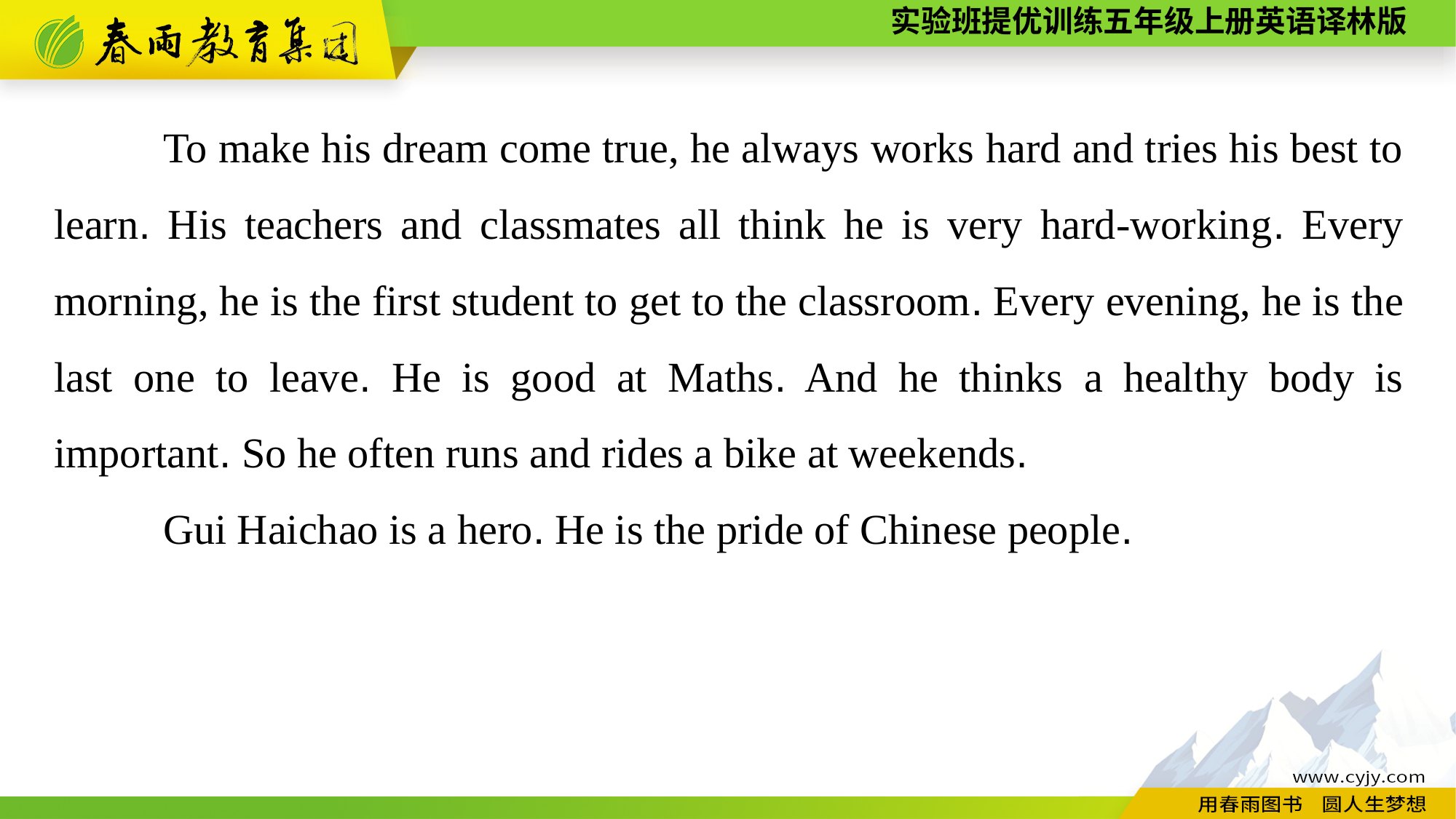

To make his dream come true, he always works hard and tries his best to learn. His teachers and classmates all think he is very hard-working. Every morning, he is the first student to get to the classroom. Every evening, he is the last one to leave. He is good at Maths. And he thinks a healthy body is important. So he often runs and rides a bike at weekends.
	Gui Haichao is a hero. He is the pride of Chinese people.